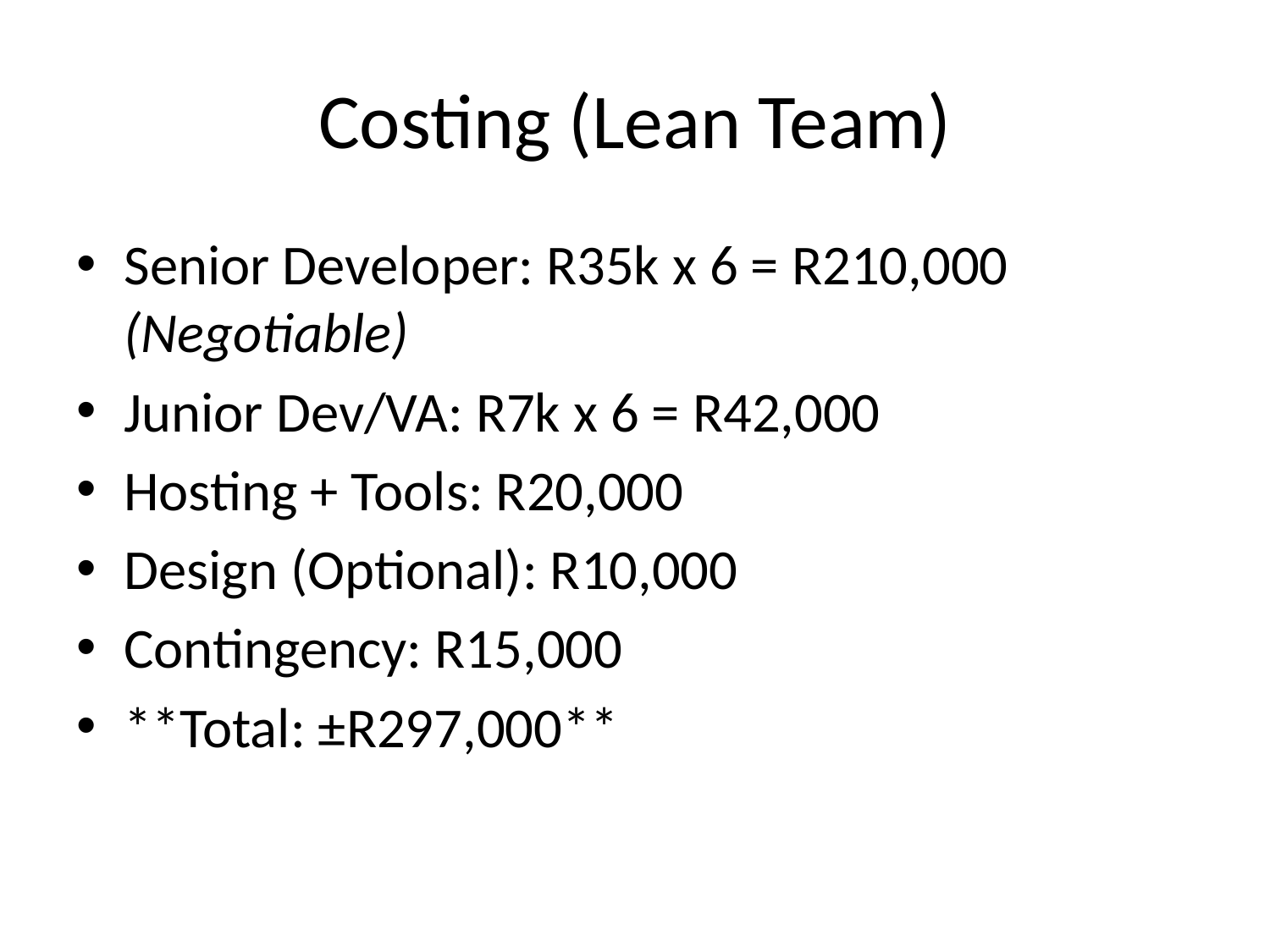

# Costing (Lean Team)
Senior Developer: R35k x 6 = R210,000 (Negotiable)
Junior Dev/VA: R7k x 6 = R42,000
Hosting + Tools: R20,000
Design (Optional): R10,000
Contingency: R15,000
**Total: ±R297,000**